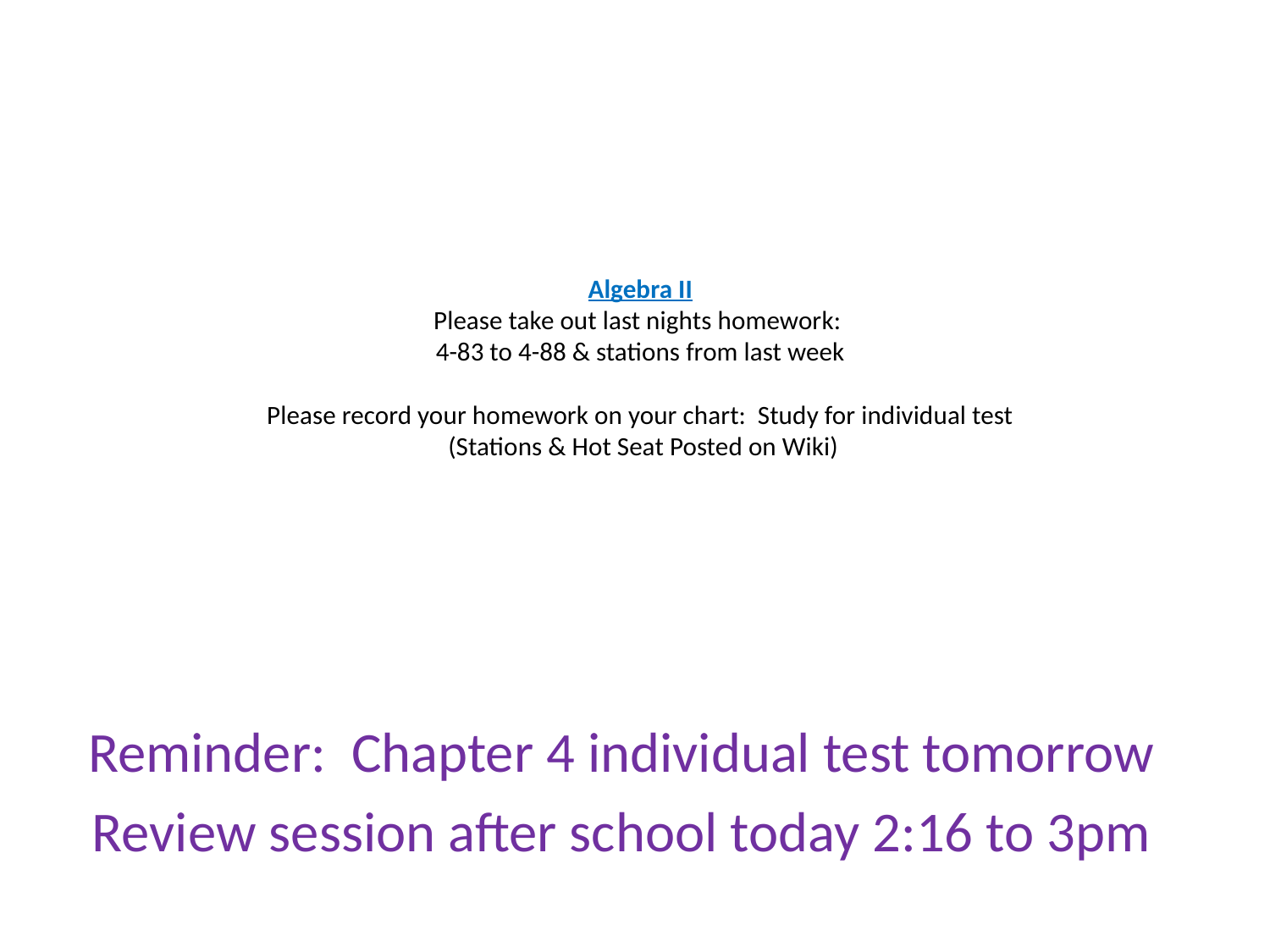

# Algebra II Please take out last nights homework: 4-83 to 4-88 & stations from last week Please record your homework on your chart:  Study for individual test (Stations & Hot Seat Posted on Wiki)
Reminder:  Chapter 4 individual test tomorrow
Review session after school today 2:16 to 3pm